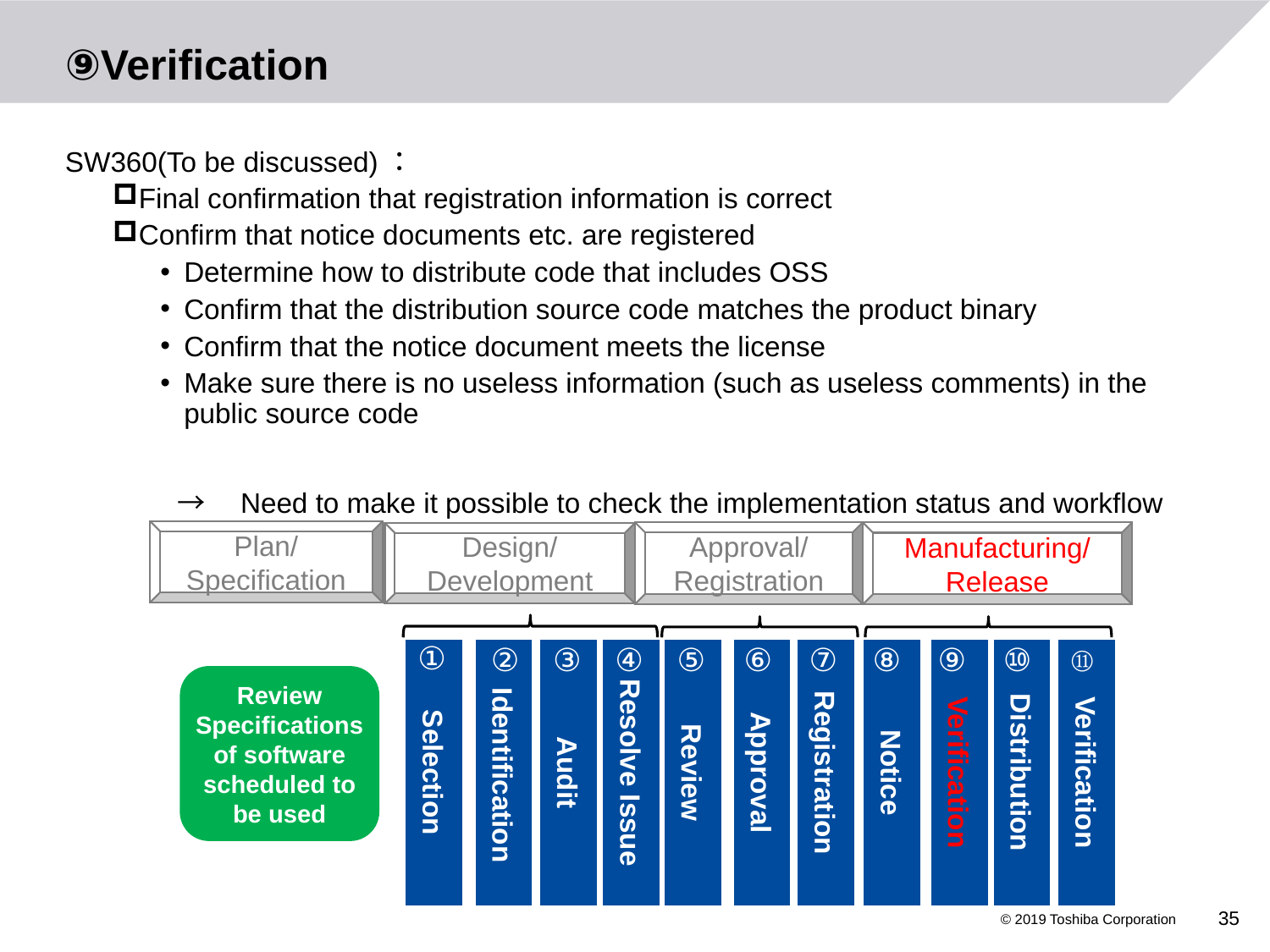

# ⑨Verification
SW360(To be discussed)：
Final confirmation that registration information is correct
Confirm that notice documents etc. are registered
Determine how to distribute code that includes OSS
Confirm that the distribution source code matches the product binary
Confirm that the notice document meets the license
Make sure there is no useless information (such as useless comments) in the public source code

　　　　→　Need to make it possible to check the implementation status and workflow

Plan/
Specification
Approval/
Registration
Manufacturing/Release
Design/
Development

①
②
③
④
⑤
⑥
⑦
⑧
⑨
⑩
⑪
Selection
 Identification
Audit
Resolve Issue
Review
Approval
Registration
Notice
Verification
Distribution
Verification
Review Specifications of software scheduled to be used